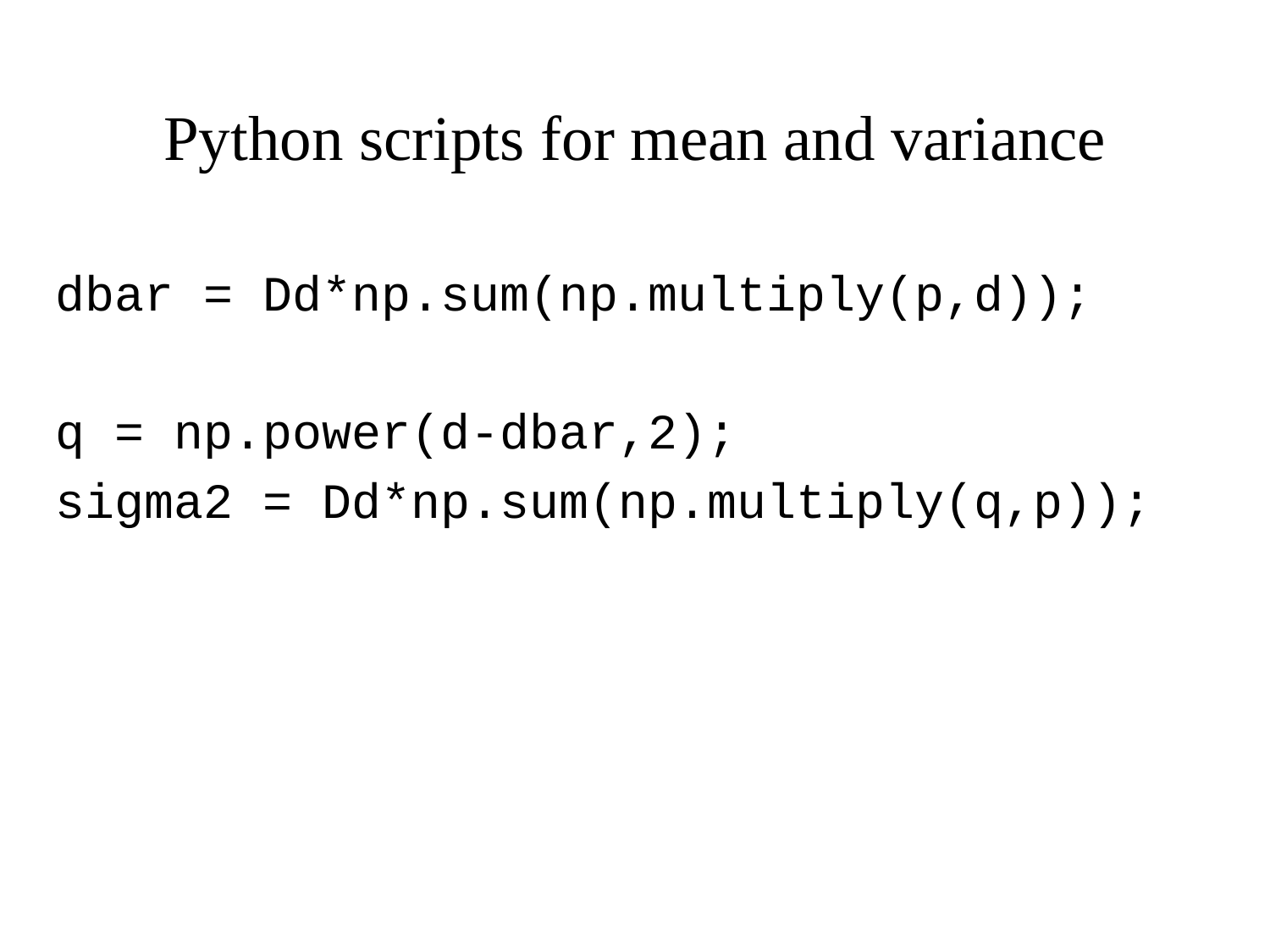

# Python scripts for mean and variance

dbar = Dd*np.sum(np.multiply(p,d));

q = np.power(d-dbar,2);
sigma2 = Dd*np.sum(np.multiply(q,p));